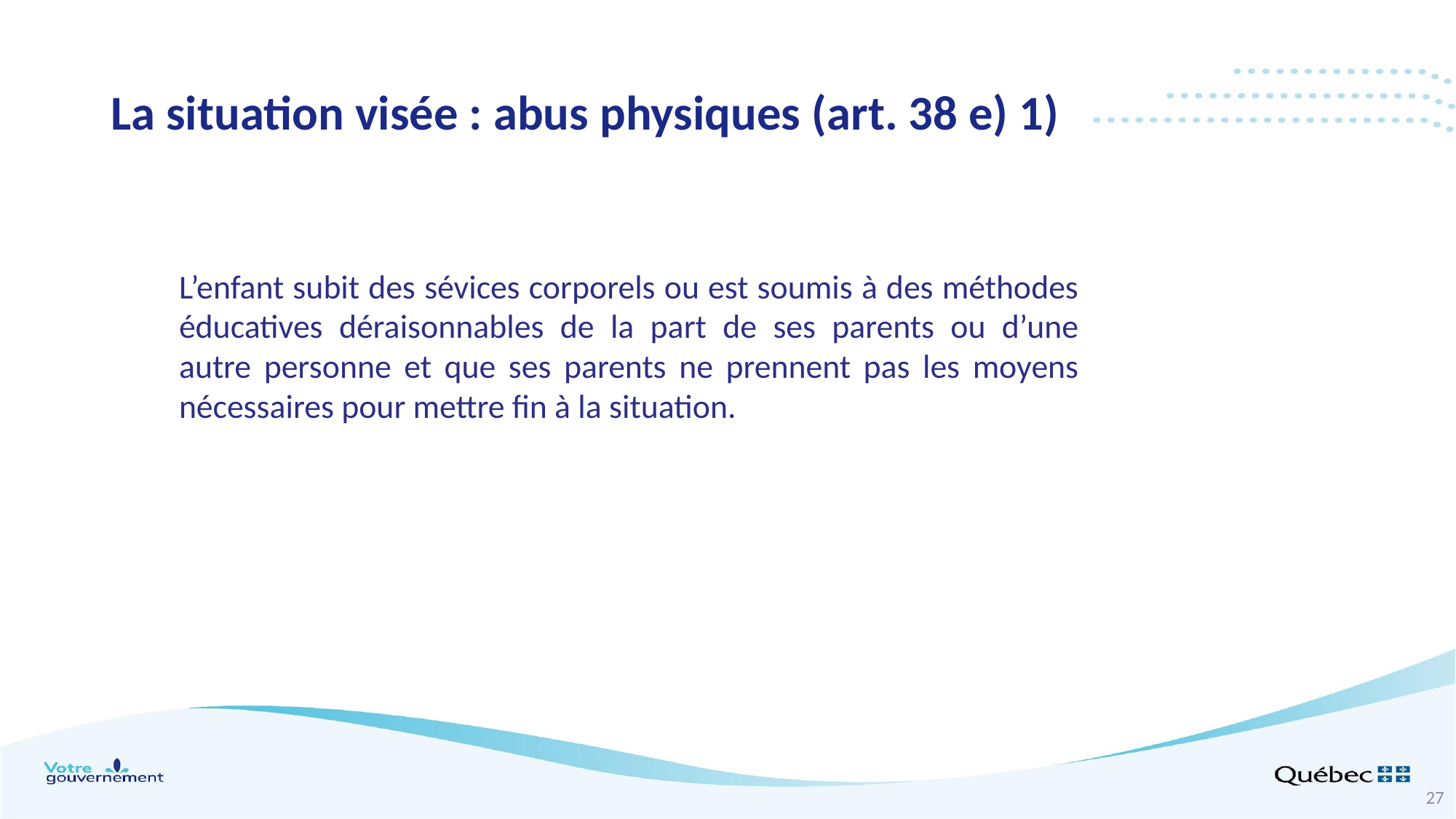

La situation visée : abus physiques (art. 38 e) 1)
L’enfant subit des sévices corporels ou est soumis à des méthodes éducatives déraisonnables de la part de ses parents ou d’une autre personne et que ses parents ne prennent pas les moyens nécessaires pour mettre fin à la situation.

27